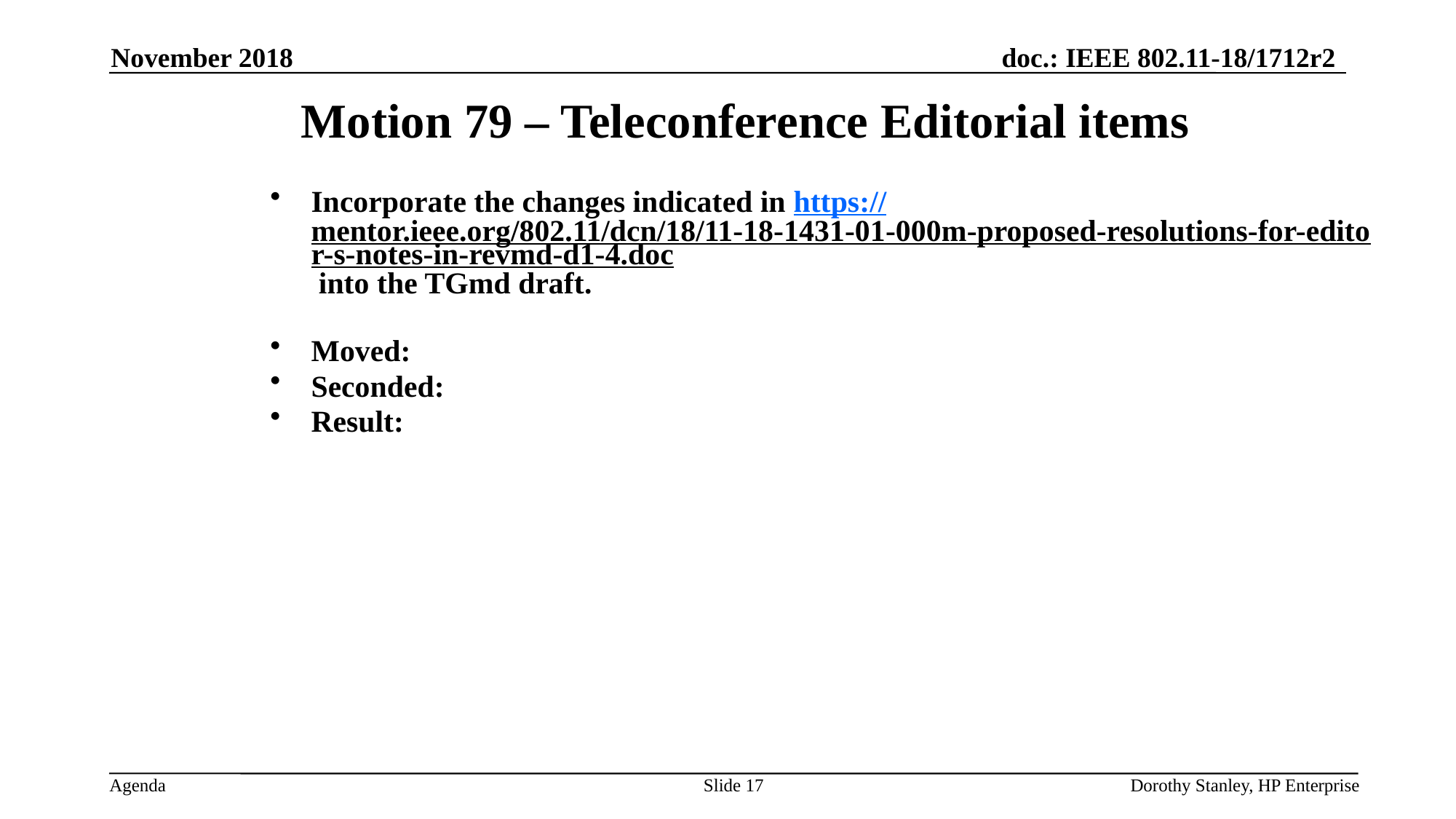

November 2018
Motion 79 – Teleconference Editorial items
Incorporate the changes indicated in https://mentor.ieee.org/802.11/dcn/18/11-18-1431-01-000m-proposed-resolutions-for-editor-s-notes-in-revmd-d1-4.doc into the TGmd draft.
Moved:
Seconded:
Result:

Slide 17
Dorothy Stanley, HP Enterprise